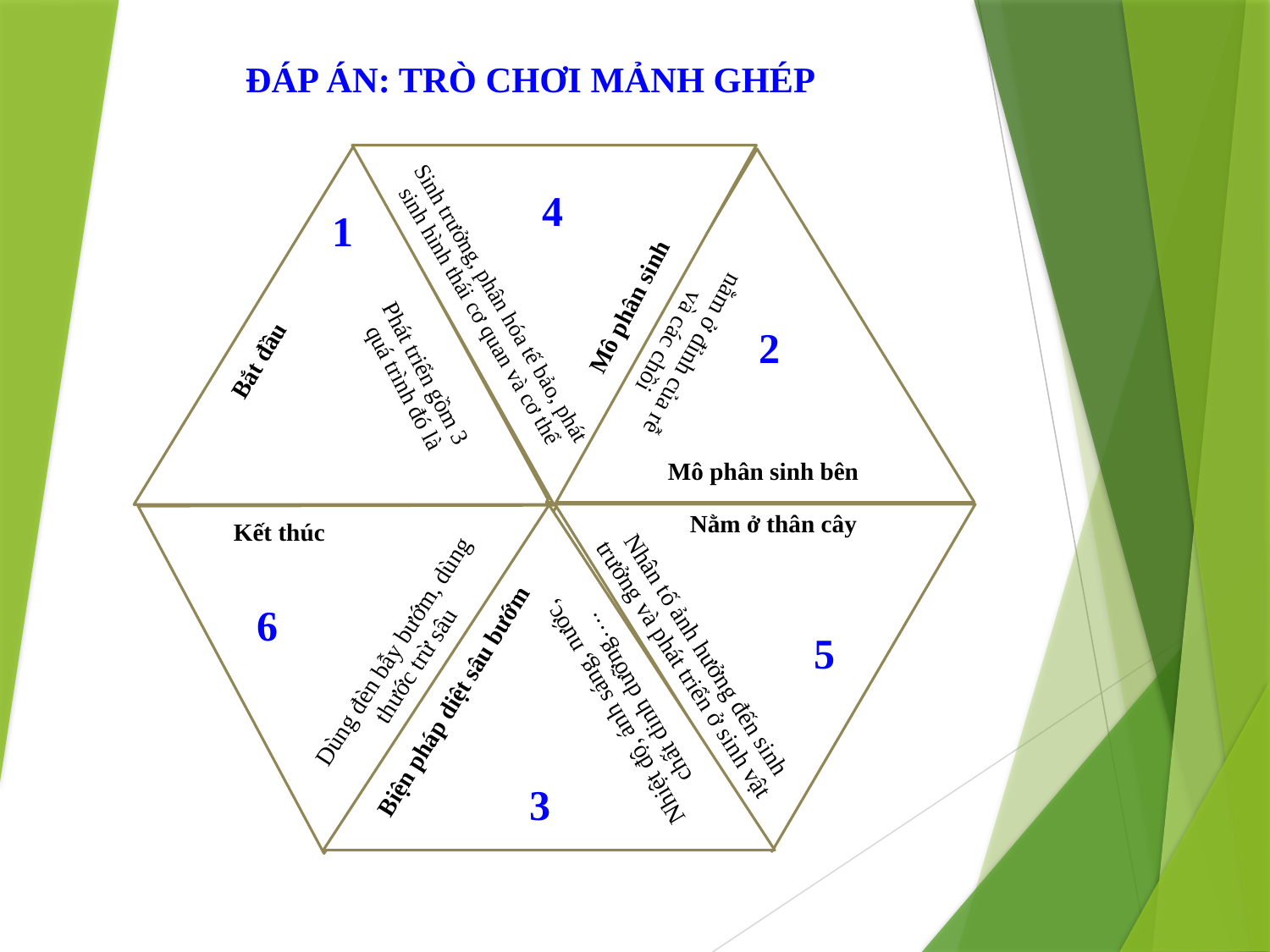

ĐÁP ÁN: TRÒ CHƠI MẢNH GHÉP

4
1
Mô phân sinh
Sinh trưởng, phân hóa tế bảo, phát sinh hình thái cơ quan và cơ thể
 nằm ở đỉnh của rễ
 và các chồi
2
Bắt đầu
Phát triển gồm 3
quá trình đó là
Mô phân sinh bên

Nằm ở thân cây
Kết thúc

6
Dùng đèn bẫy bướm, dùng thước trừ sâu
5
Nhân tố ảnh hưởng đến sinh trưởng và phát triển ở sinh vật
Biện pháp diệt sâu bướm
Nhiệt độ, ánh sáng, nước, chất dinh dưỡng….
3